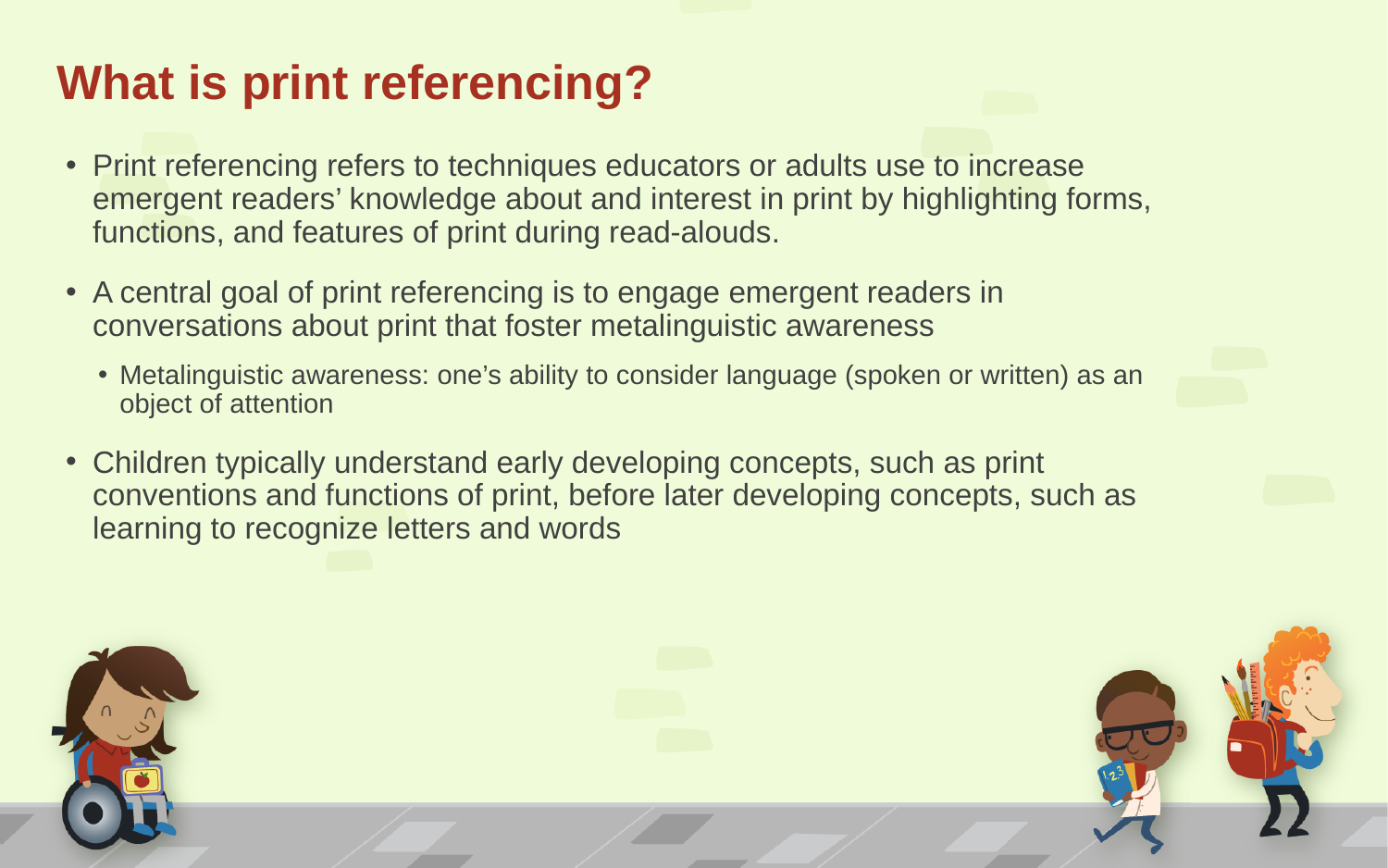

# What is print referencing?
Print referencing refers to techniques educators or adults use to increase emergent readers’ knowledge about and interest in print by highlighting forms, functions, and features of print during read-alouds.
A central goal of print referencing is to engage emergent readers in conversations about print that foster metalinguistic awareness
Metalinguistic awareness: one’s ability to consider language (spoken or written) as an object of attention
Children typically understand early developing concepts, such as print conventions and functions of print, before later developing concepts, such as learning to recognize letters and words